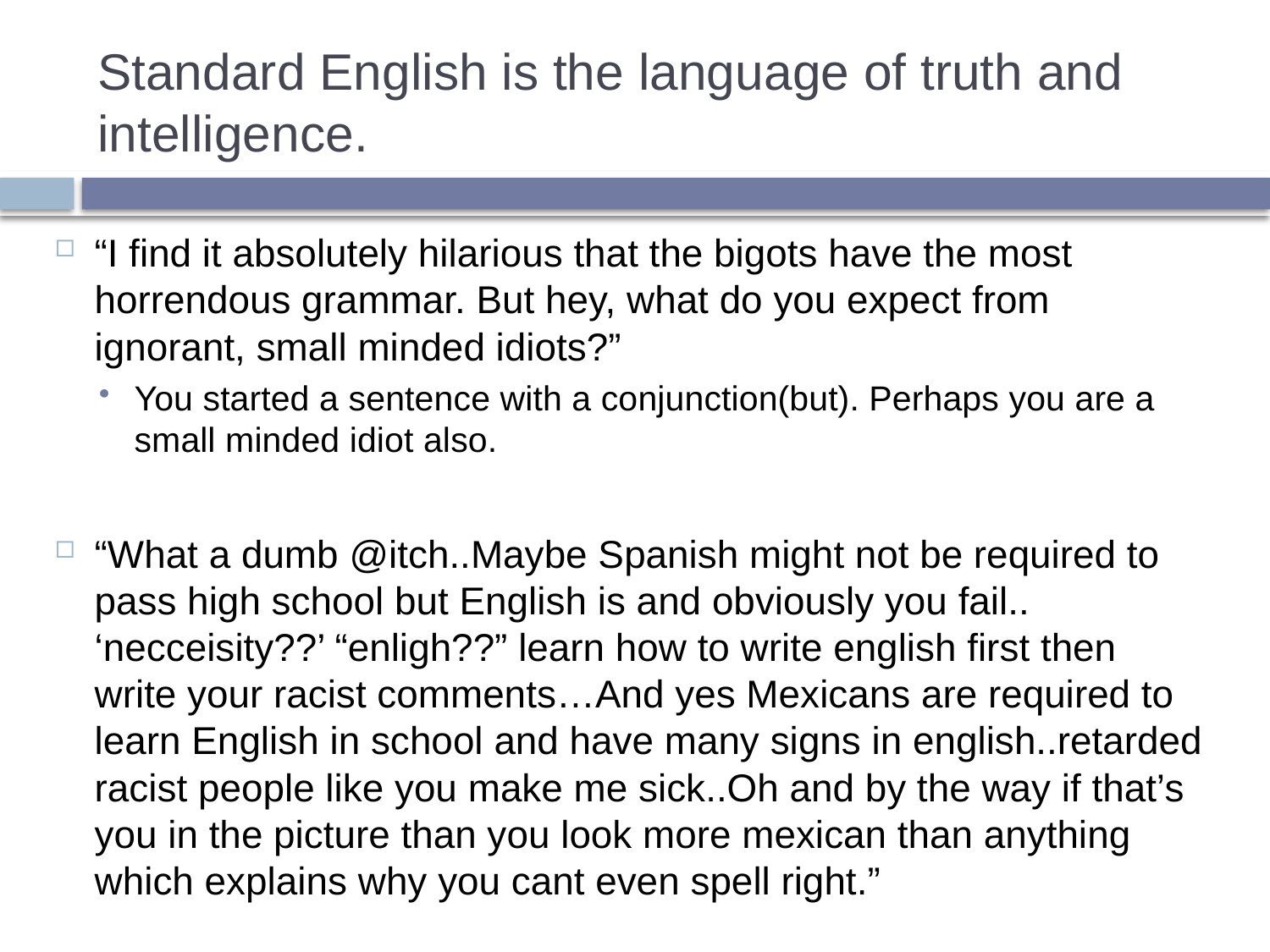

# Standard English is the language of truth and intelligence.
“I find it absolutely hilarious that the bigots have the most horrendous grammar. But hey, what do you expect from ignorant, small minded idiots?”
You started a sentence with a conjunction(but). Perhaps you are a small minded idiot also.

“What a dumb @itch..Maybe Spanish might not be required to pass high school but English is and obviously you fail.. ‘necceisity??’ “enligh??” learn how to write english first then write your racist comments…And yes Mexicans are required to learn English in school and have many signs in english..retarded racist people like you make me sick..Oh and by the way if that’s you in the picture than you look more mexican than anything which explains why you cant even spell right.”